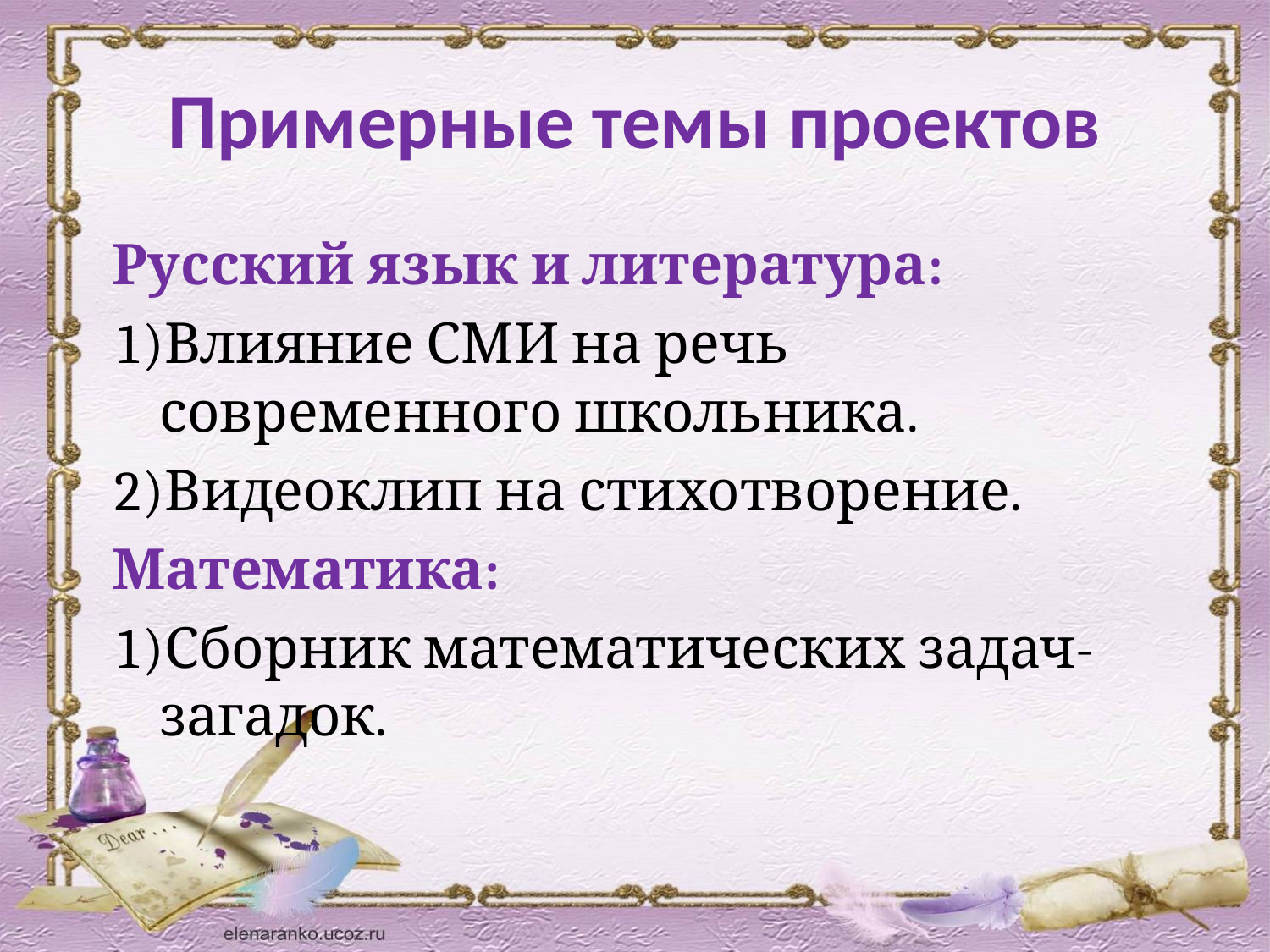

# Примерные темы проектов
Русский язык и литература:
1)Влияние СМИ на речь современного школьника.
2)Видеоклип на стихотворение.
Математика:
1)Сборник математических задач-загадок.